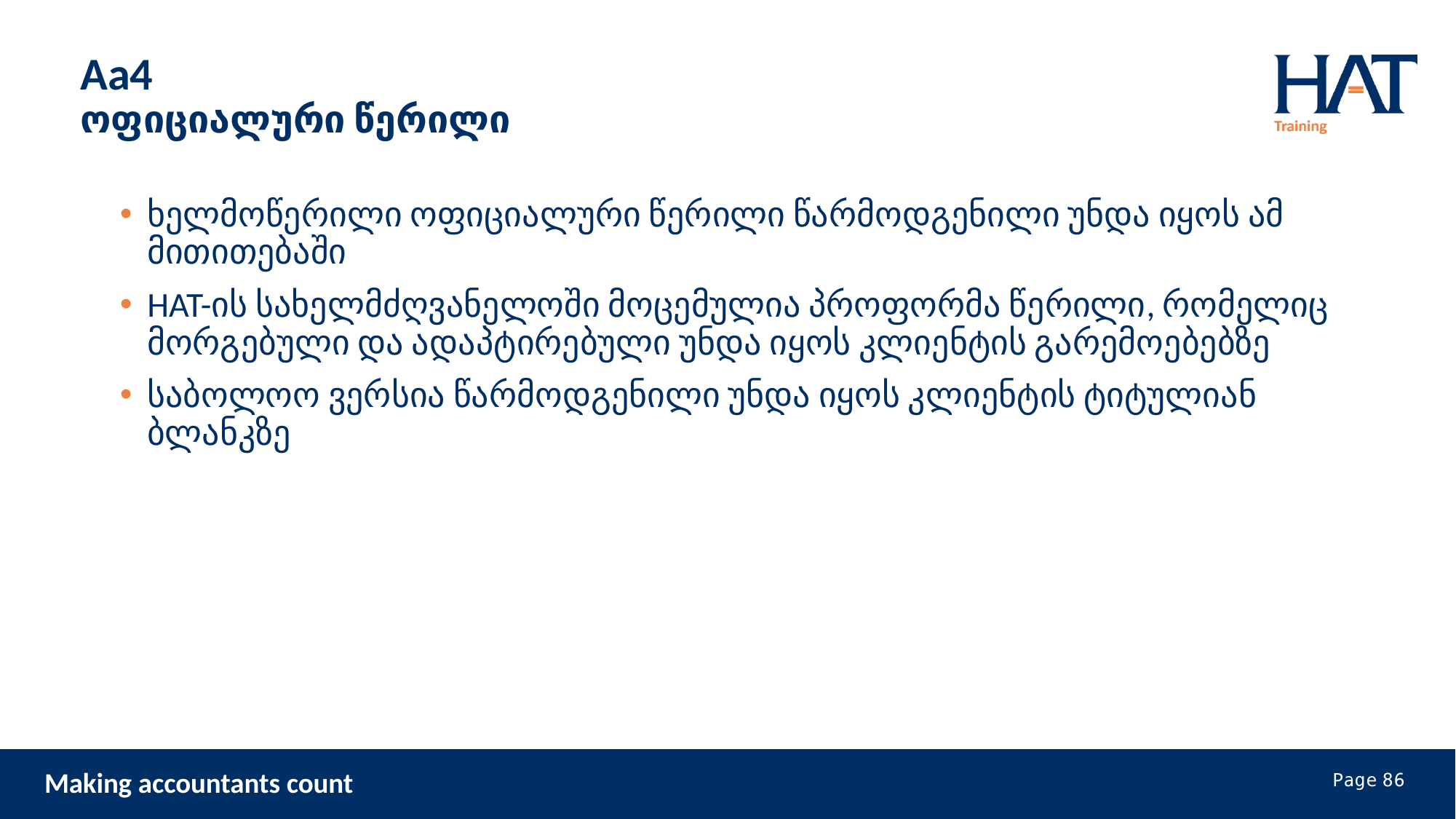

# Aa4 ოფიციალური წერილი
ხელმოწერილი ოფიციალური წერილი წარმოდგენილი უნდა იყოს ამ მითითებაში
HAT-ის სახელმძღვანელოში მოცემულია პროფორმა წერილი, რომელიც მორგებული და ადაპტირებული უნდა იყოს კლიენტის გარემოებებზე
საბოლოო ვერსია წარმოდგენილი უნდა იყოს კლიენტის ტიტულიან ბლანკზე
86